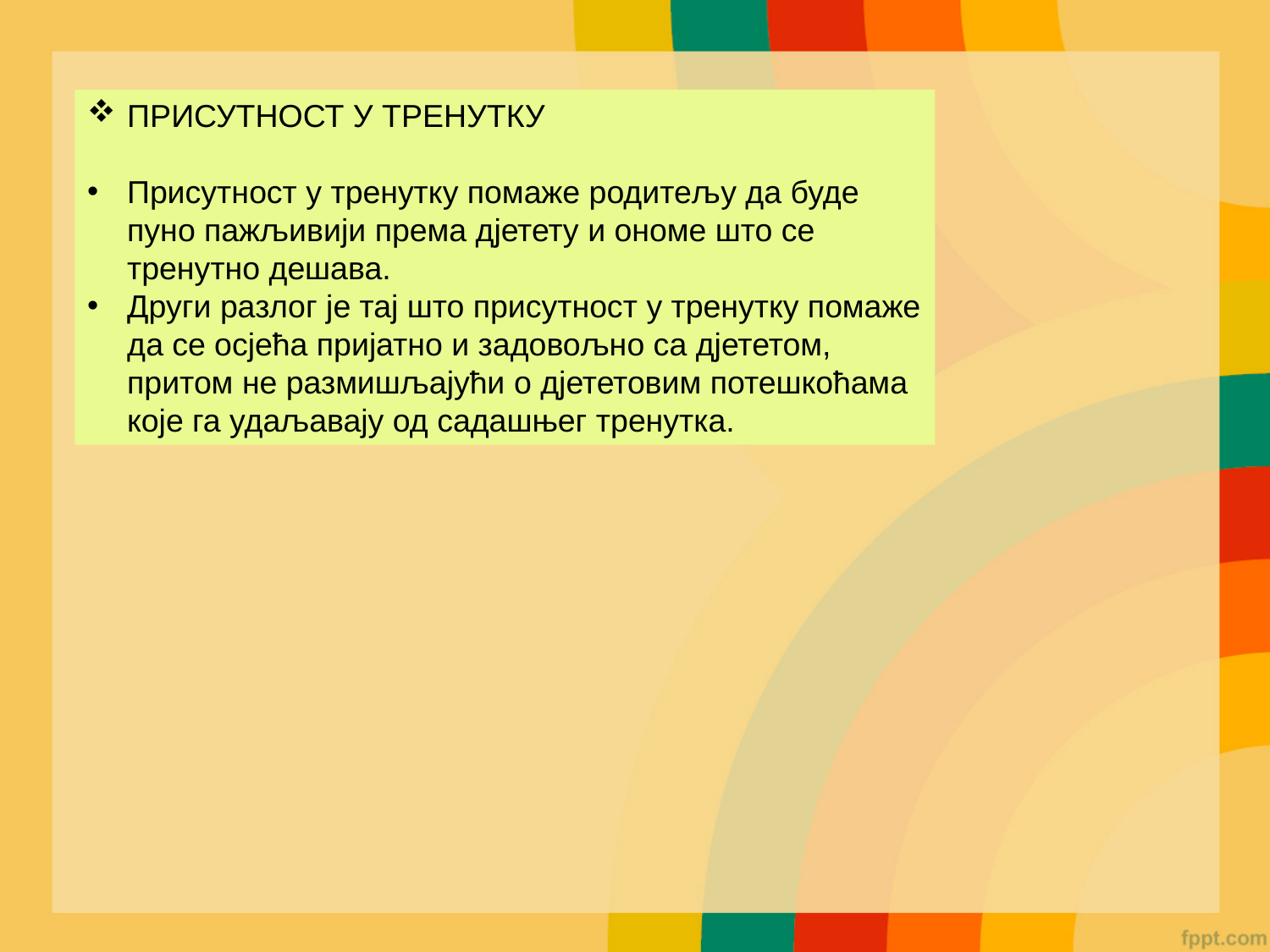

ПРИСУТНОСТ У ТРЕНУТКУ

Присутност у тренутку помаже родитељу да буде  пуно пажљивији према дјетету и ономе што се тренутно дешава.
Други разлог је тај што присутност у тренутку помаже да се осјећа пријатно и задовољно са дјететом, притом не размишљајући о дјететовим потешкоћама које га удаљавају од садашњег тренутка.